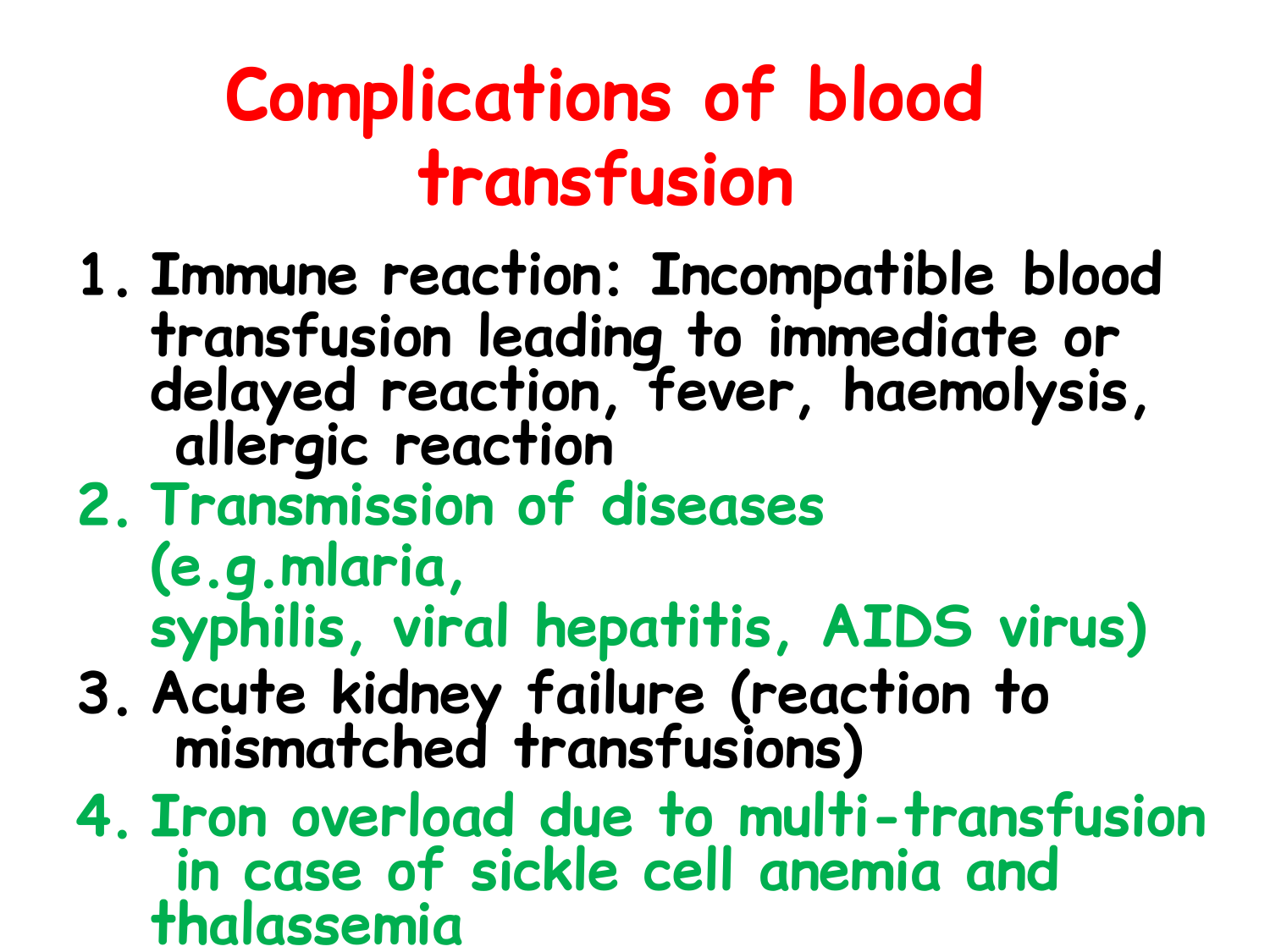

# Complications of blood
transfusion
Immune reaction: Incompatible blood
transfusion leading to immediate or  delayed reaction, fever, haemolysis,  allergic reaction
Transmission of diseases (e.g.mlaria,
syphilis, viral hepatitis, AIDS virus)
Acute kidney failure (reaction to  mismatched transfusions)
Iron overload due to multi-transfusion  in case of sickle cell anemia and  thalassemia